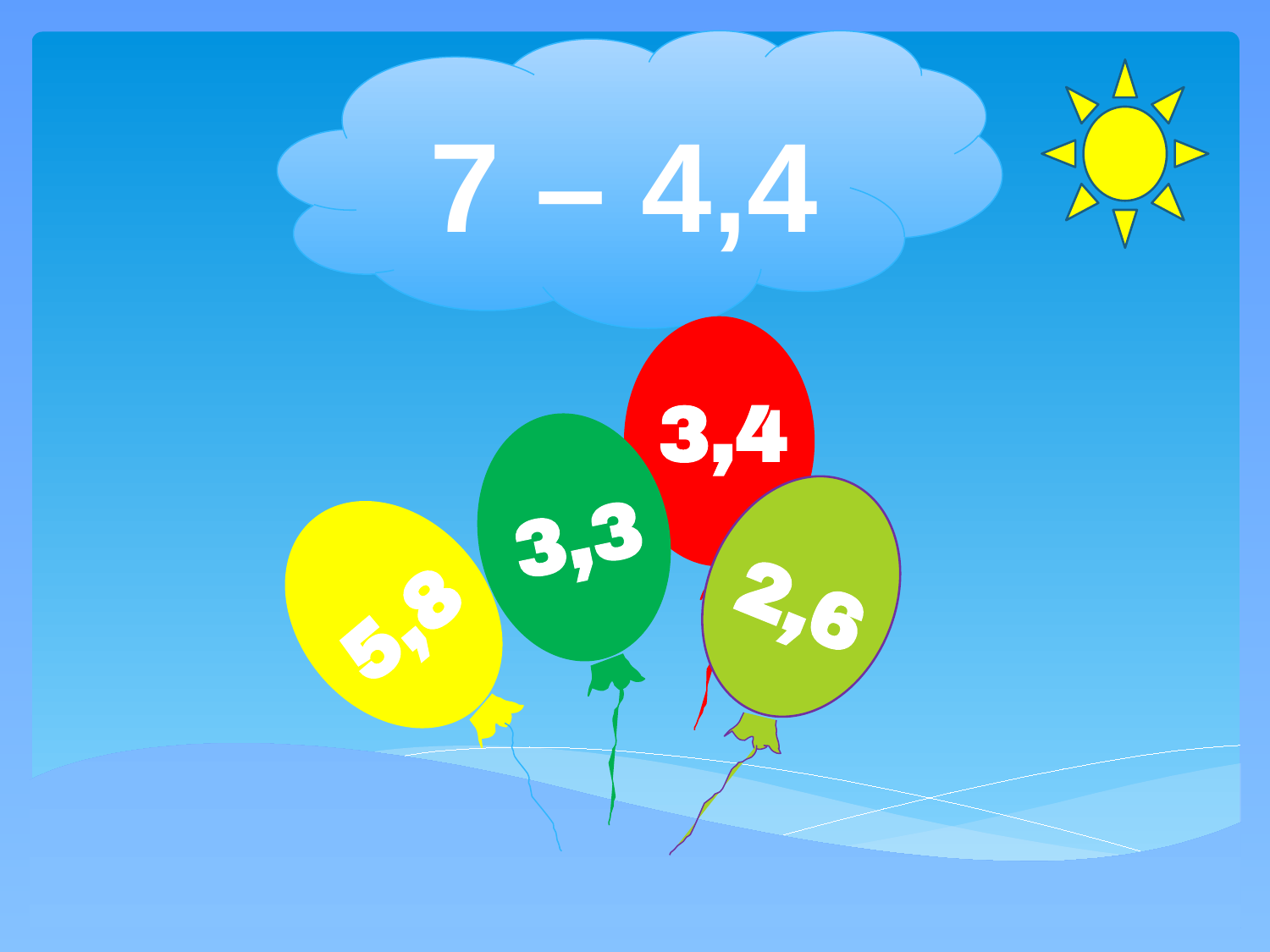

7 – 4,4

#

3,4

3,3

2,6

5,8